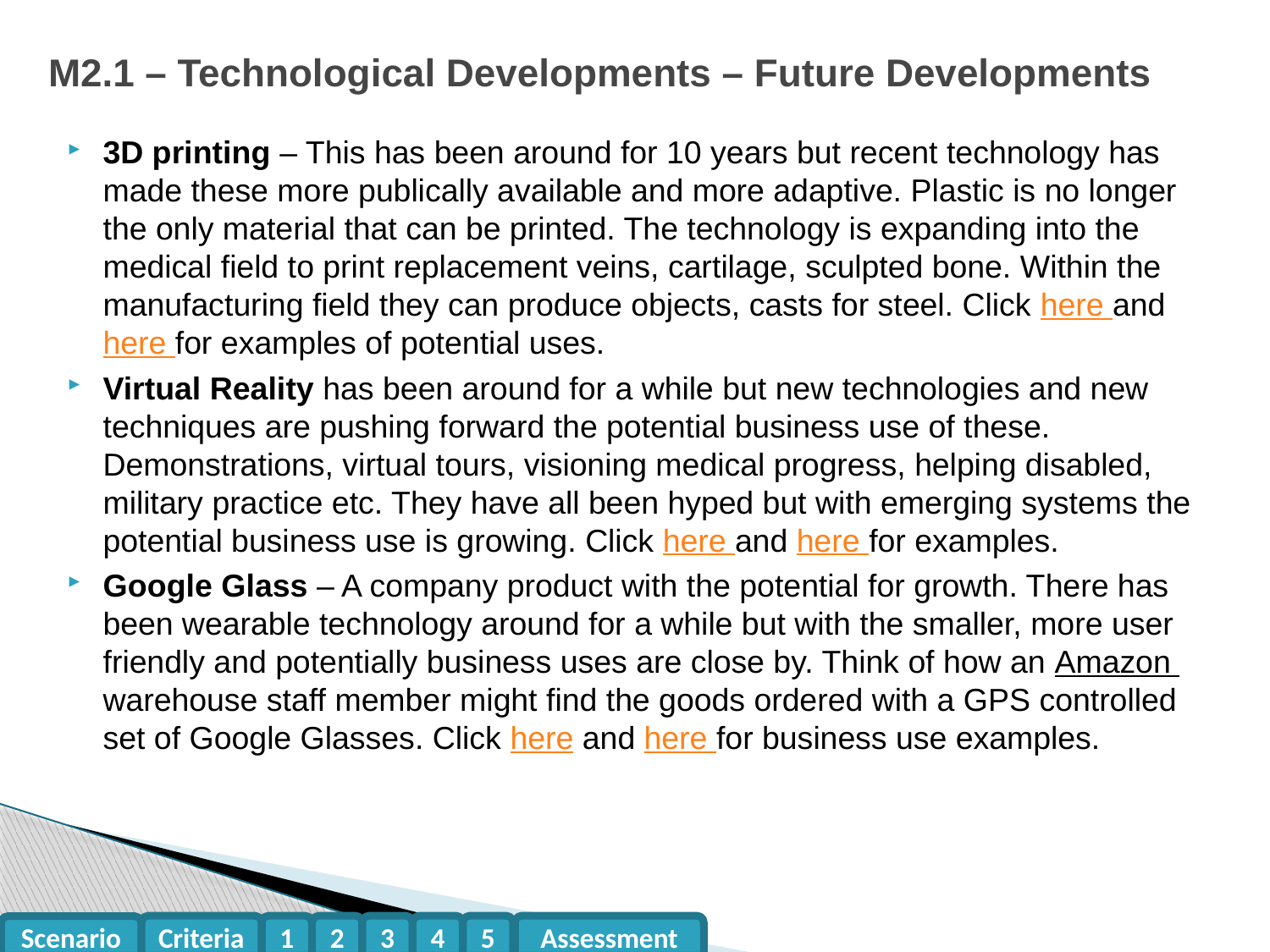

# M2.1 – Technological Developments – Future Developments
3D printing – This has been around for 10 years but recent technology has made these more publically available and more adaptive. Plastic is no longer the only material that can be printed. The technology is expanding into the medical field to print replacement veins, cartilage, sculpted bone. Within the manufacturing field they can produce objects, casts for steel. Click here and here for examples of potential uses.
Virtual Reality has been around for a while but new technologies and new techniques are pushing forward the potential business use of these. Demonstrations, virtual tours, visioning medical progress, helping disabled, military practice etc. They have all been hyped but with emerging systems the potential business use is growing. Click here and here for examples.
Google Glass – A company product with the potential for growth. There has been wearable technology around for a while but with the smaller, more user friendly and potentially business uses are close by. Think of how an Amazon warehouse staff member might find the goods ordered with a GPS controlled set of Google Glasses. Click here and here for business use examples.